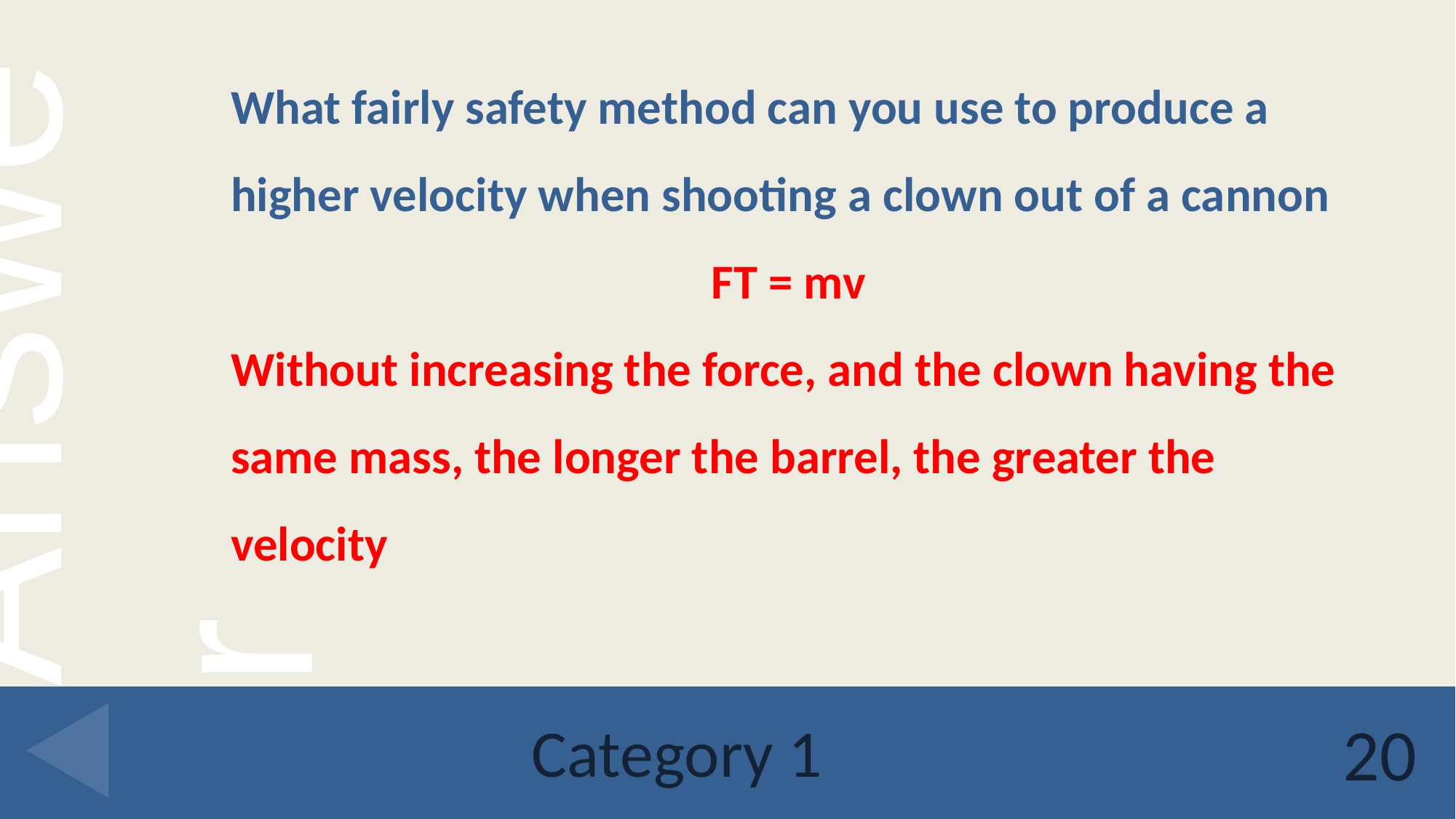

What fairly safety method can you use to produce a higher velocity when shooting a clown out of a cannon
FT = mv
Without increasing the force, and the clown having the same mass, the longer the barrel, the greater the velocity

# Category 1
20